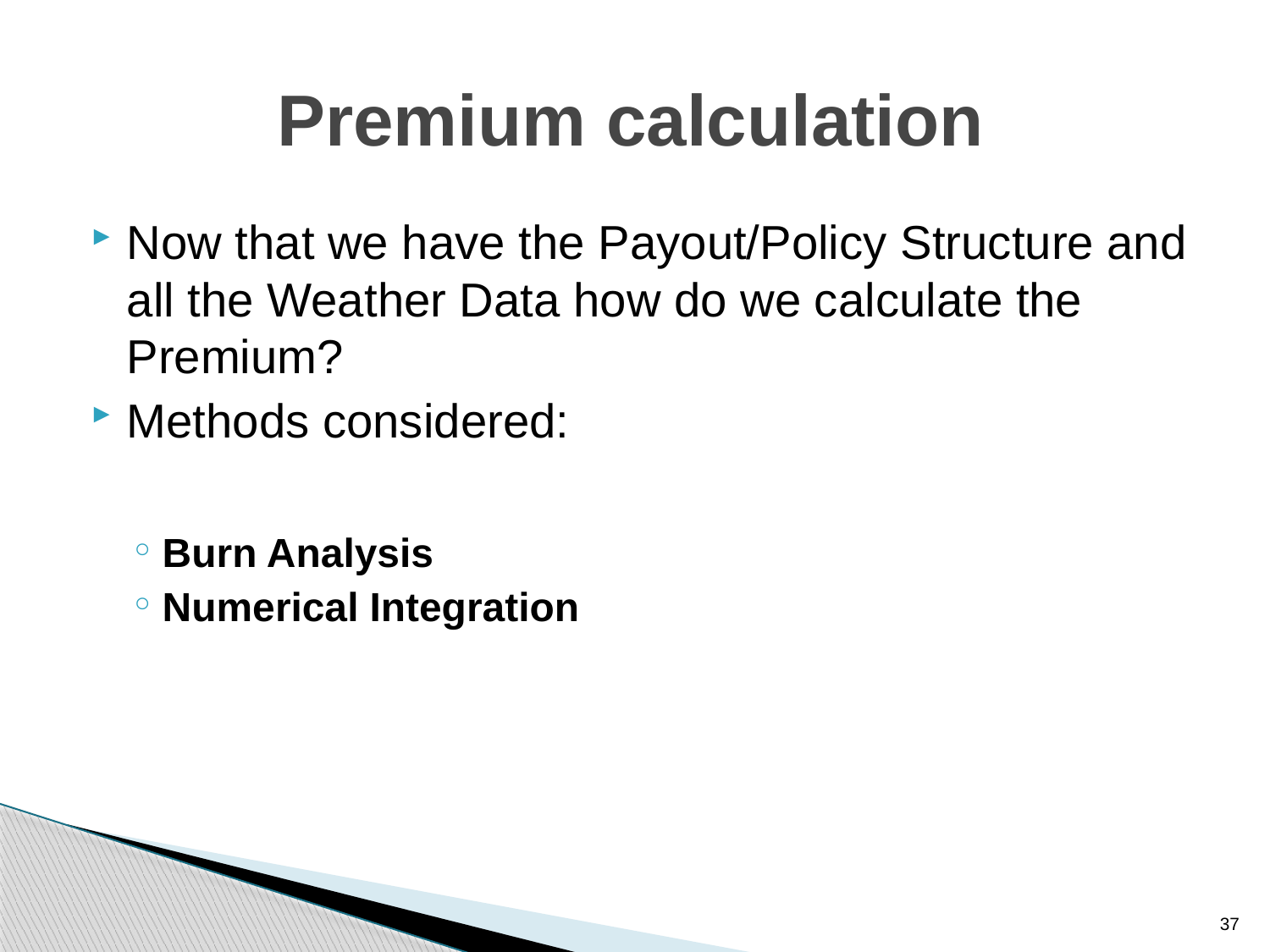

# Premium calculation
Now that we have the Payout/Policy Structure and all the Weather Data how do we calculate the Premium?
Methods considered:

Burn Analysis
Numerical Integration
37